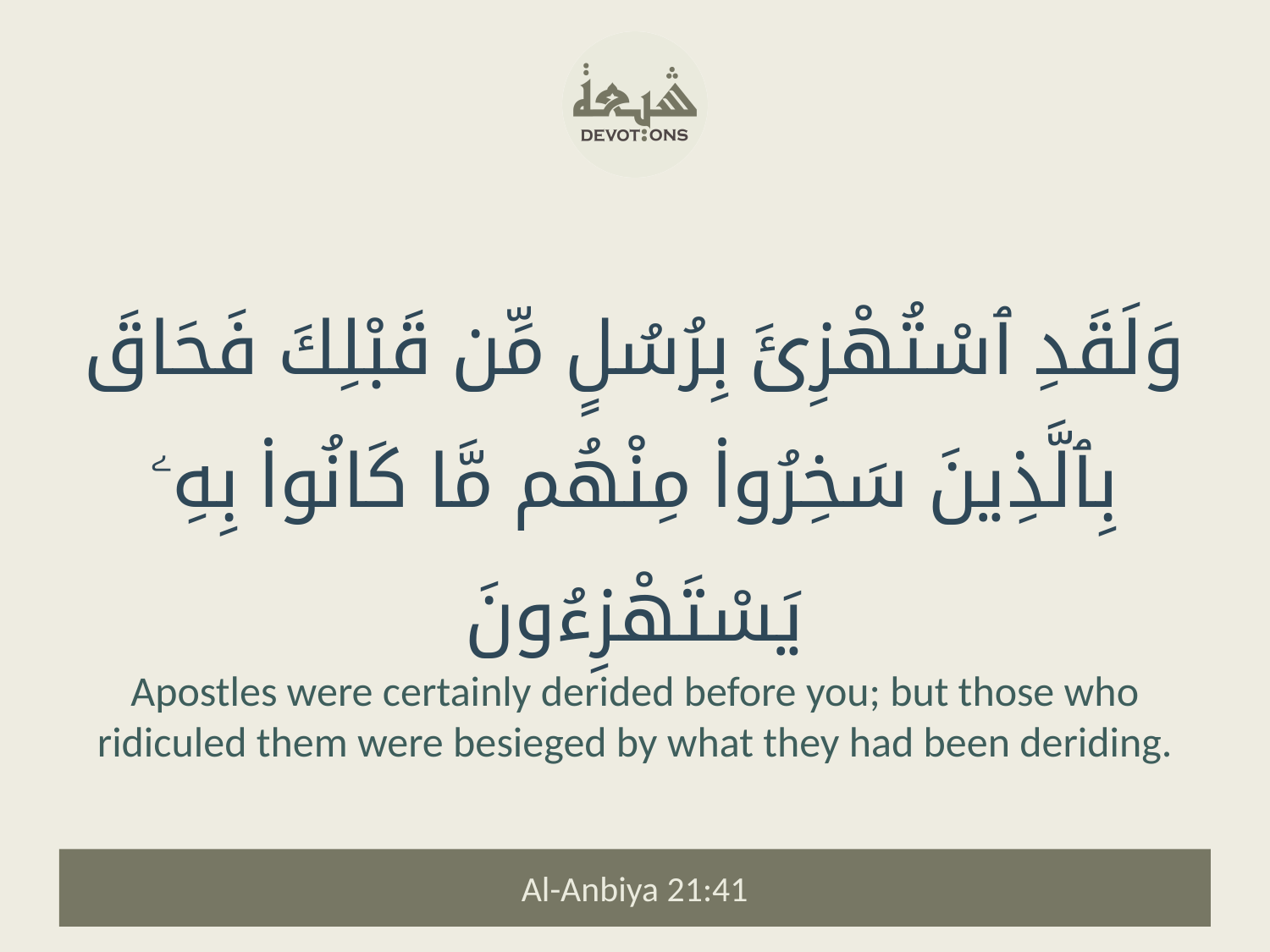

وَلَقَدِ ٱسْتُهْزِئَ بِرُسُلٍ مِّن قَبْلِكَ فَحَاقَ بِٱلَّذِينَ سَخِرُوا۟ مِنْهُم مَّا كَانُوا۟ بِهِۦ يَسْتَهْزِءُونَ
Apostles were certainly derided before you; but those who ridiculed them were besieged by what they had been deriding.
Al-Anbiya 21:41